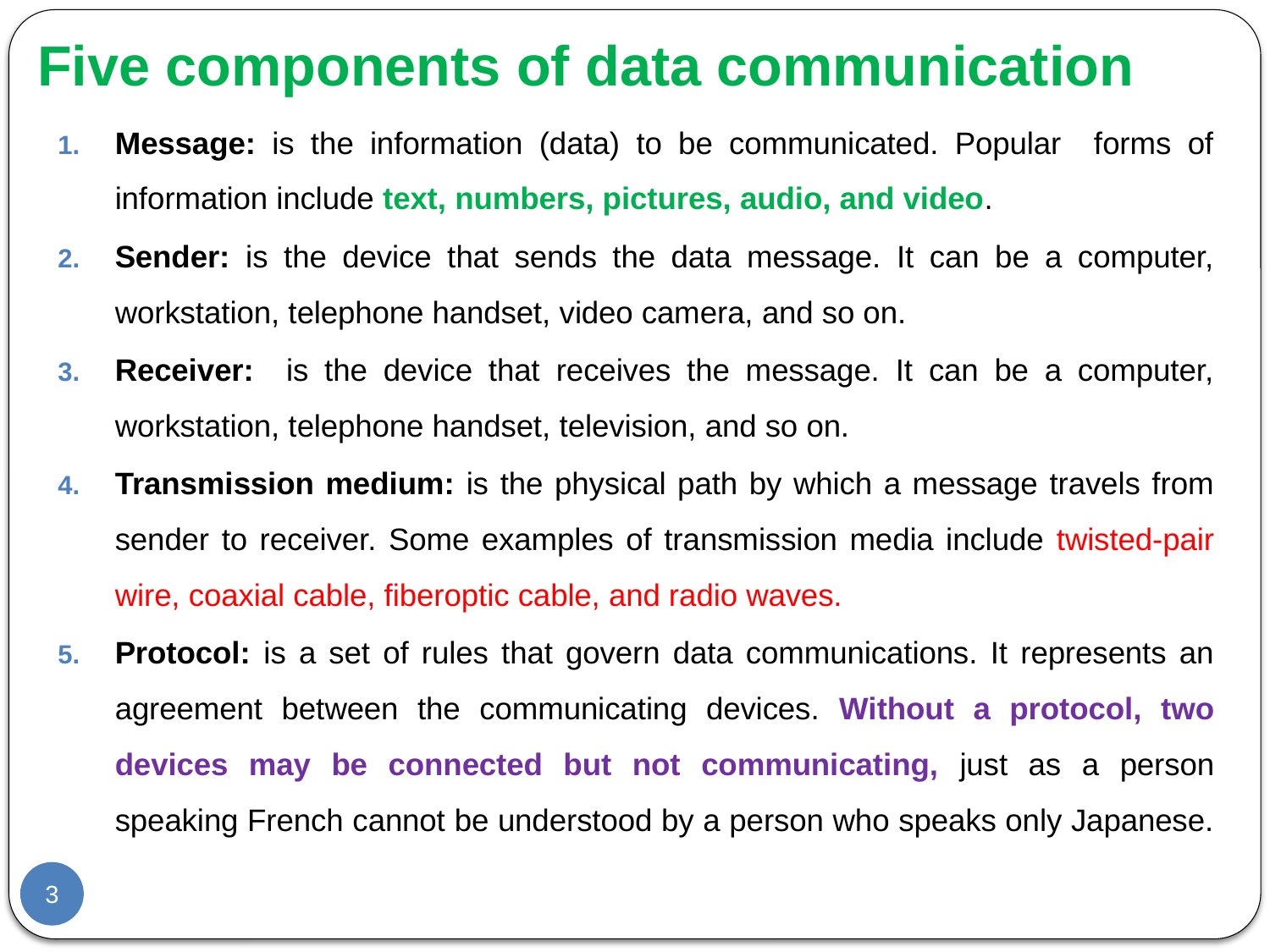

# Five components of data communication
Message: is the information (data) to be communicated. Popular  forms of information include text, numbers, pictures, audio, and video.
Sender: is the device that sends the data message. It can be a computer, workstation, telephone handset, video camera, and so on.
Receiver:  is the device that receives the message. It can be a computer, workstation, telephone handset, television, and so on.
Transmission medium: is the physical path by which a message travels from sender to receiver. Some examples of transmission media include twisted-pair wire, coaxial cable, fiberoptic cable, and radio waves.
Protocol: is a set of rules that govern data communications. It represents an agreement between the communicating devices. Without a protocol, two devices may be connected but not communicating, just as a person speaking French cannot be understood by a person who speaks only Japanese.

3